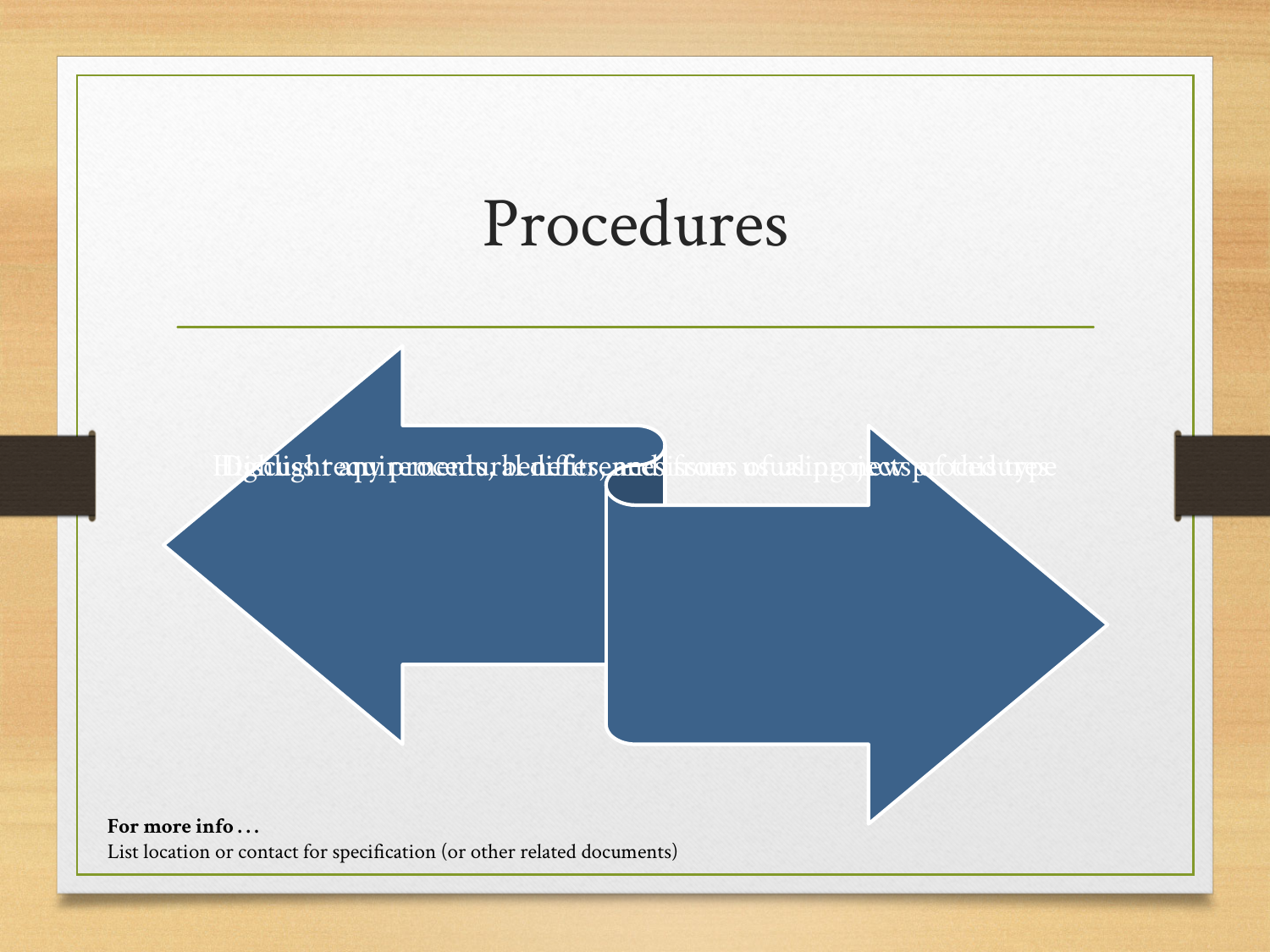

# Procedures

For more info . . .
List location or contact for specification (or other related documents)